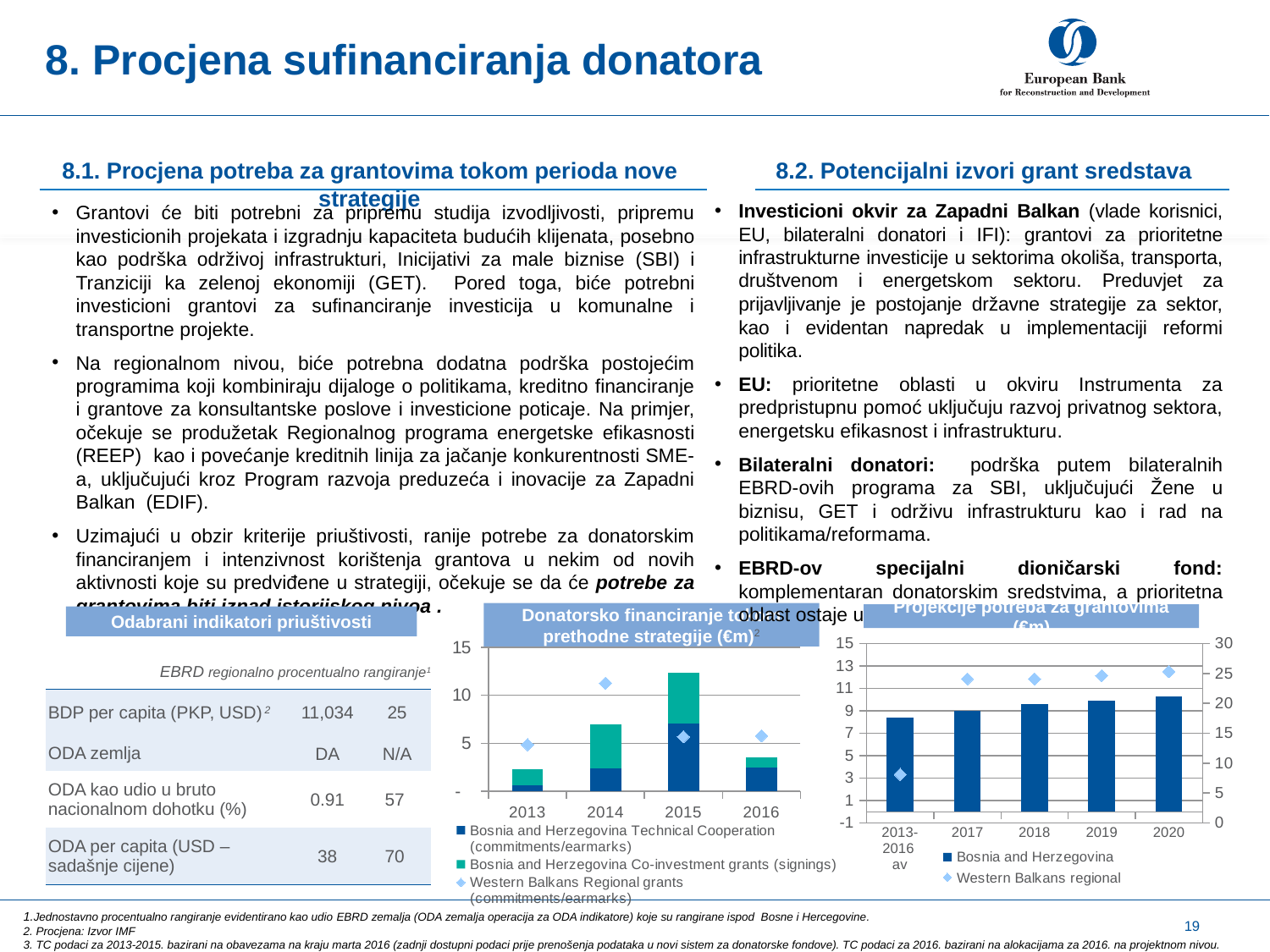

# 8. Procjena sufinanciranja donatora
8.1. Procjena potreba za grantovima tokom perioda nove strategije
8.2. Potencijalni izvori grant sredstava
Investicioni okvir za Zapadni Balkan (vlade korisnici, EU, bilateralni donatori i IFI): grantovi za prioritetne infrastrukturne investicije u sektorima okoliša, transporta, društvenom i energetskom sektoru. Preduvjet za prijavljivanje je postojanje državne strategije za sektor, kao i evidentan napredak u implementaciji reformi politika.
EU: prioritetne oblasti u okviru Instrumenta za predpristupnu pomoć uključuju razvoj privatnog sektora, energetsku efikasnost i infrastrukturu.
Bilateralni donatori:  podrška putem bilateralnih EBRD-ovih programa za SBI, uključujući Žene u biznisu, GET i održivu infrastrukturu kao i rad na politikama/reformama.
EBRD-ov specijalni dioničarski fond: komplementaran donatorskim sredstvima, a prioritetna oblast ostaje unapređenje tranzicije.
Grantovi će biti potrebni za pripremu studija izvodljivosti, pripremu investicionih projekata i izgradnju kapaciteta budućih klijenata, posebno kao podrška održivoj infrastrukturi, Inicijativi za male biznise (SBI) i Tranziciji ka zelenoj ekonomiji (GET).  Pored toga, biće potrebni investicioni grantovi za sufinanciranje investicija u komunalne i transportne projekte.
Na regionalnom nivou, biće potrebna dodatna podrška postojećim programima koji kombiniraju dijaloge o politikama, kreditno financiranje i grantove za konsultantske poslove i investicione poticaje. Na primjer, očekuje se produžetak Regionalnog programa energetske efikasnosti (REEP)  kao i povećanje kreditnih linija za jačanje konkurentnosti SME-a, uključujući kroz Program razvoja preduzeća i inovacije za Zapadni Balkan  (EDIF).
Uzimajući u obzir kriterije priuštivosti, ranije potrebe za donatorskim financiranjem i intenzivnost korištenja grantova u nekim od novih aktivnosti koje su predviđene u strategiji, očekuje se da će potrebe za grantovima biti iznad istorijskog nivoa .
Donatorsko financiranje tokom prethodne strategije (€m)2
Projekcije potreba za grantovima (€m)
Odabrani indikatori priuštivosti

### Chart

| Category | Bosnia and Herzegovina  | Western Balkans regional |
|---|---|---|
| 2013-2016
av | 8.394937033333335 | 8.119556593333332 |
| 2017 | 9.00507 | 24.08416344316417 |
| 2018 | 9.619673615938522 | 24.08416344316417 |
| 2019 | 9.910497304705654 | 24.63328324006668 |
| 2020 | 10.24901480348555 | 25.29575417414279 |

### Chart

| Category | Bosnia and Herzegovina Technical Cooperation (commitments/earmarks) | Bosnia and Herzegovina Co-investment grants (signings) | Western Balkans Regional grants (commitments/earmarks) |
|---|---|---|---|
| 2013 | 0.60066218 | 1.675 | 4.85205863 |
| 2014 | 2.4017 | 4.61 | 11.26324537 |
| 2015 | 7.04387985 | 5.35 | 5.682258 |
| 2016 | 2.46740855 | 1.05 | 5.76965323 |
| EBRD regionalno procentualno rangiranje1 |  |  |
| --- | --- | --- |
| BDP per capita (PKP, USD) 2 | 11,034 | 25 |
| ODA zemlja | DA | N/A |
| ODA kao udio u bruto nacionalnom dohotku (%) | 0.91 | 57 |
| ODA per capita (USD – sadašnje cijene) | 38 | 70 |
19
1.Jednostavno procentualno rangiranje evidentirano kao udio EBRD zemalja (ODA zemalja operacija za ODA indikatore) koje su rangirane ispod  Bosne i Hercegovine.
2. Procjena: Izvor IMF
3. TC podaci za 2013-2015. bazirani na obavezama na kraju marta 2016 (zadnji dostupni podaci prije prenošenja podataka u novi sistem za donatorske fondove). TC podaci za 2016. bazirani na alokacijama za 2016. na projektnom nivou.